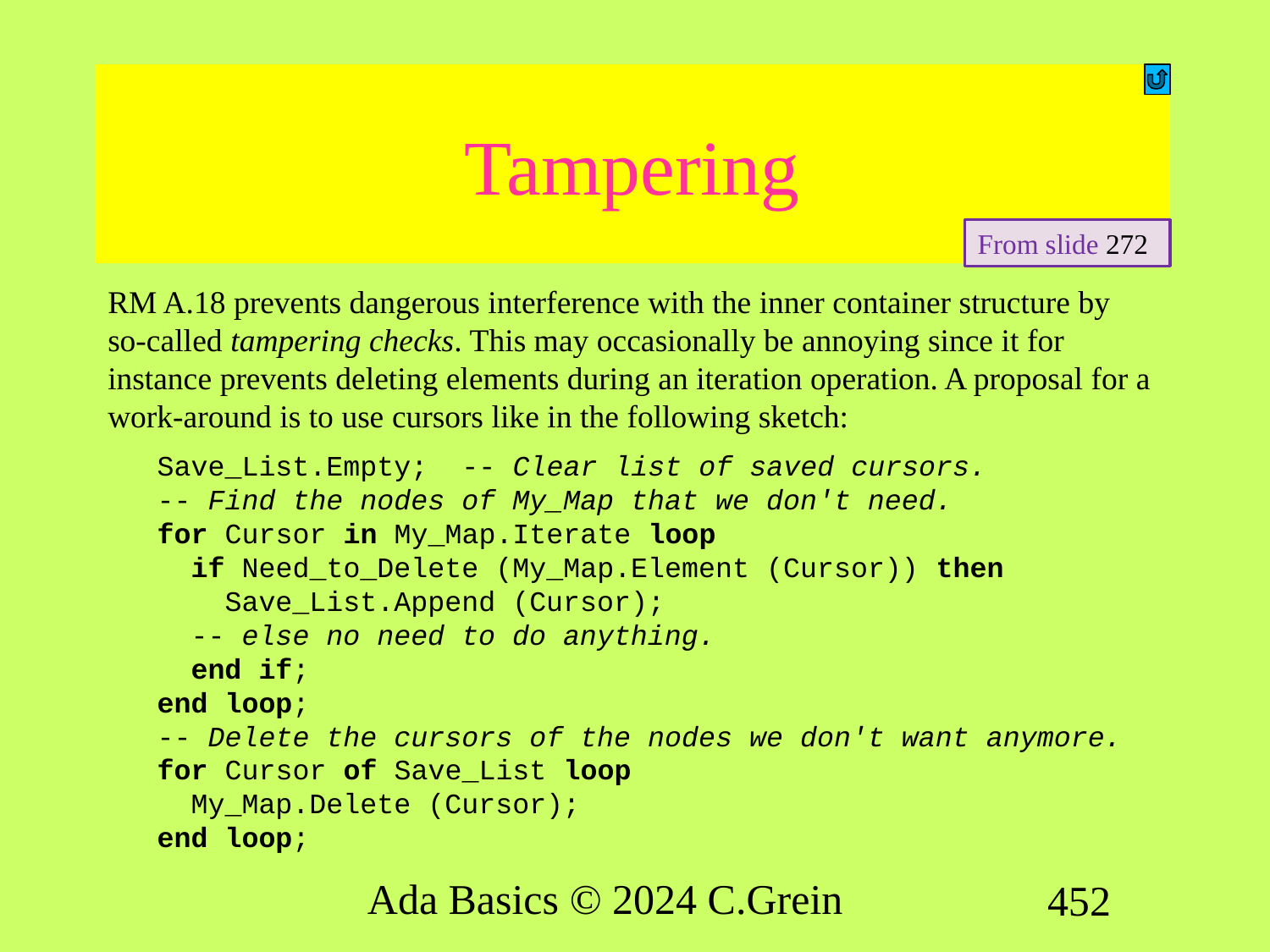

# Tampering

From slide 272
RM A.18 prevents dangerous interference with the inner container structure by so-called tampering checks. This may occasionally be annoying since it for instance prevents deleting elements during an iteration operation. A proposal for a work-around is to use cursors like in the following sketch:
Save_List.Empty;  -- Clear list of saved cursors.
-- Find the nodes of My_Map that we don't need.
for Cursor in My_Map.Iterate loop
  if Need_to_Delete (My_Map.Element (Cursor)) then
    Save_List.Append (Cursor);
  -- else no need to do anything.
  end if;
end loop;
-- Delete the cursors of the nodes we don't want anymore.
for Cursor of Save_List loop
  My_Map.Delete (Cursor);
end loop;
Ada Basics © 2024 C.Grein
452